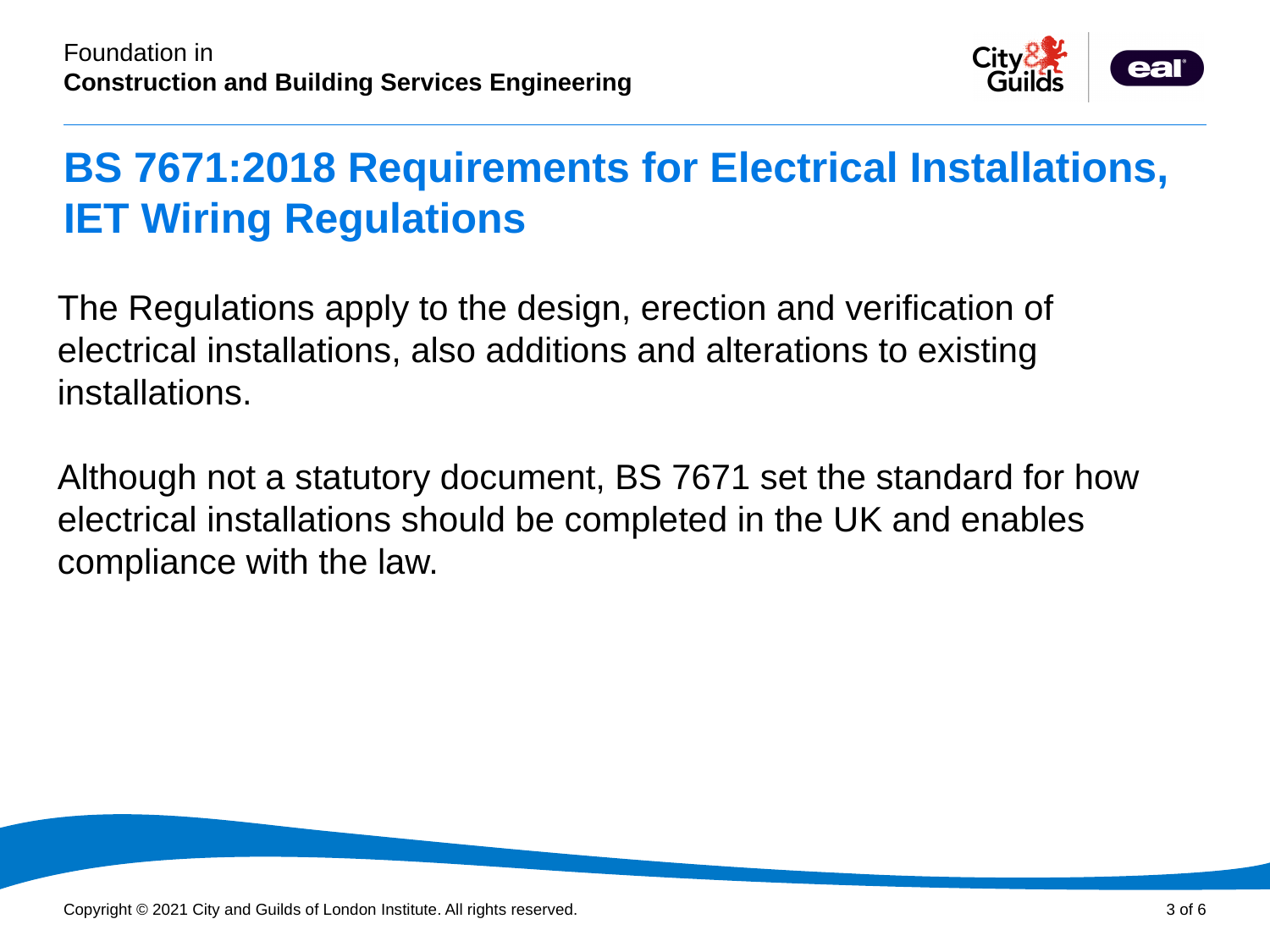

# BS 7671:2018 Requirements for Electrical Installations, IET Wiring Regulations

The Regulations apply to the design, erection and verification of electrical installations, also additions and alterations to existing installations.

Although not a statutory document, BS 7671 set the standard for how electrical installations should be completed in the UK and enables compliance with the law.